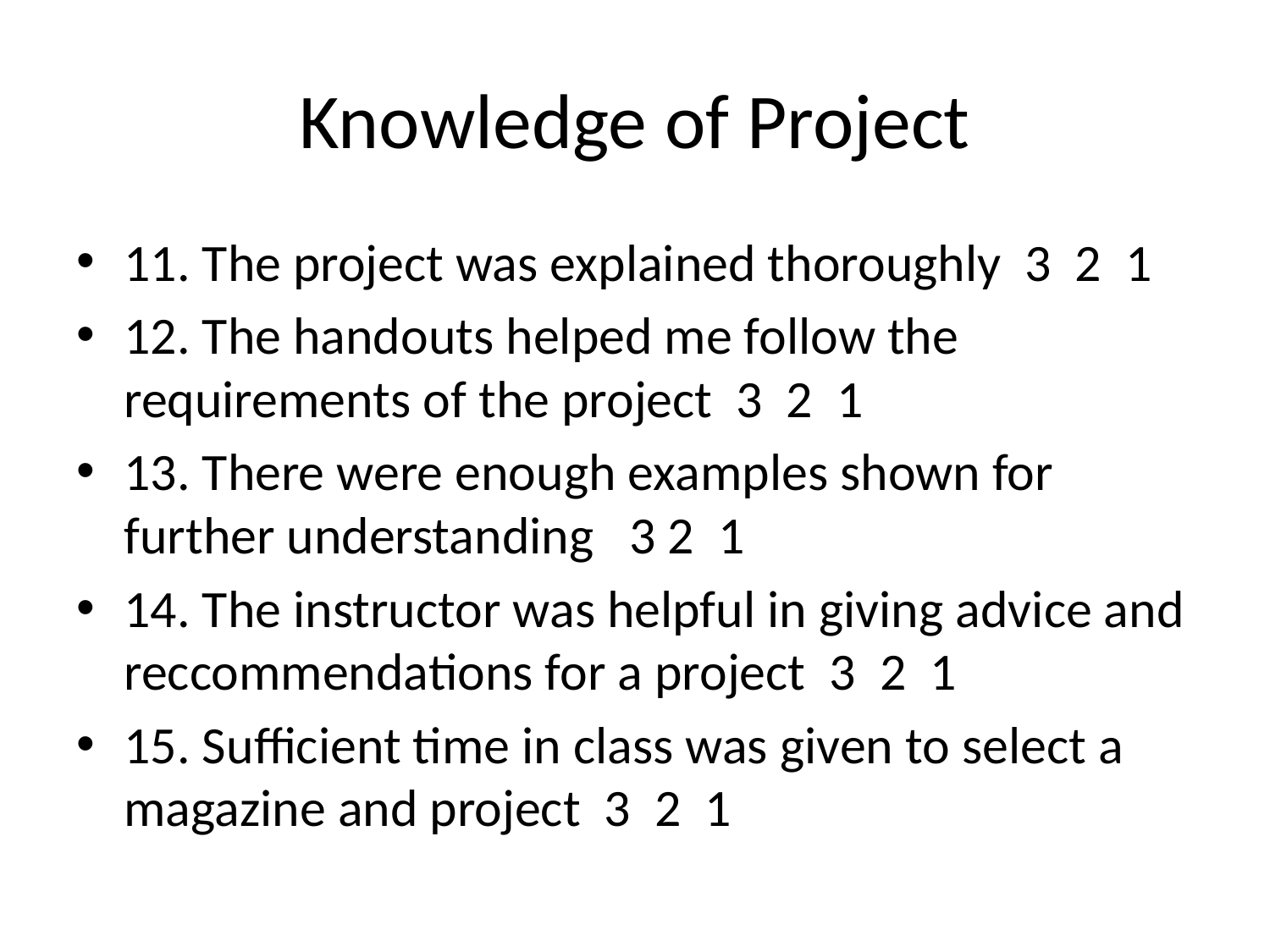

# Knowledge of Project
11. The project was explained thoroughly  3  2  1
12. The handouts helped me follow the requirements of the project  3  2  1
13. There were enough examples shown for further understanding   3 2  1
14. The instructor was helpful in giving advice and reccommendations for a project  3  2  1
15. Sufficient time in class was given to select a magazine and project  3  2  1